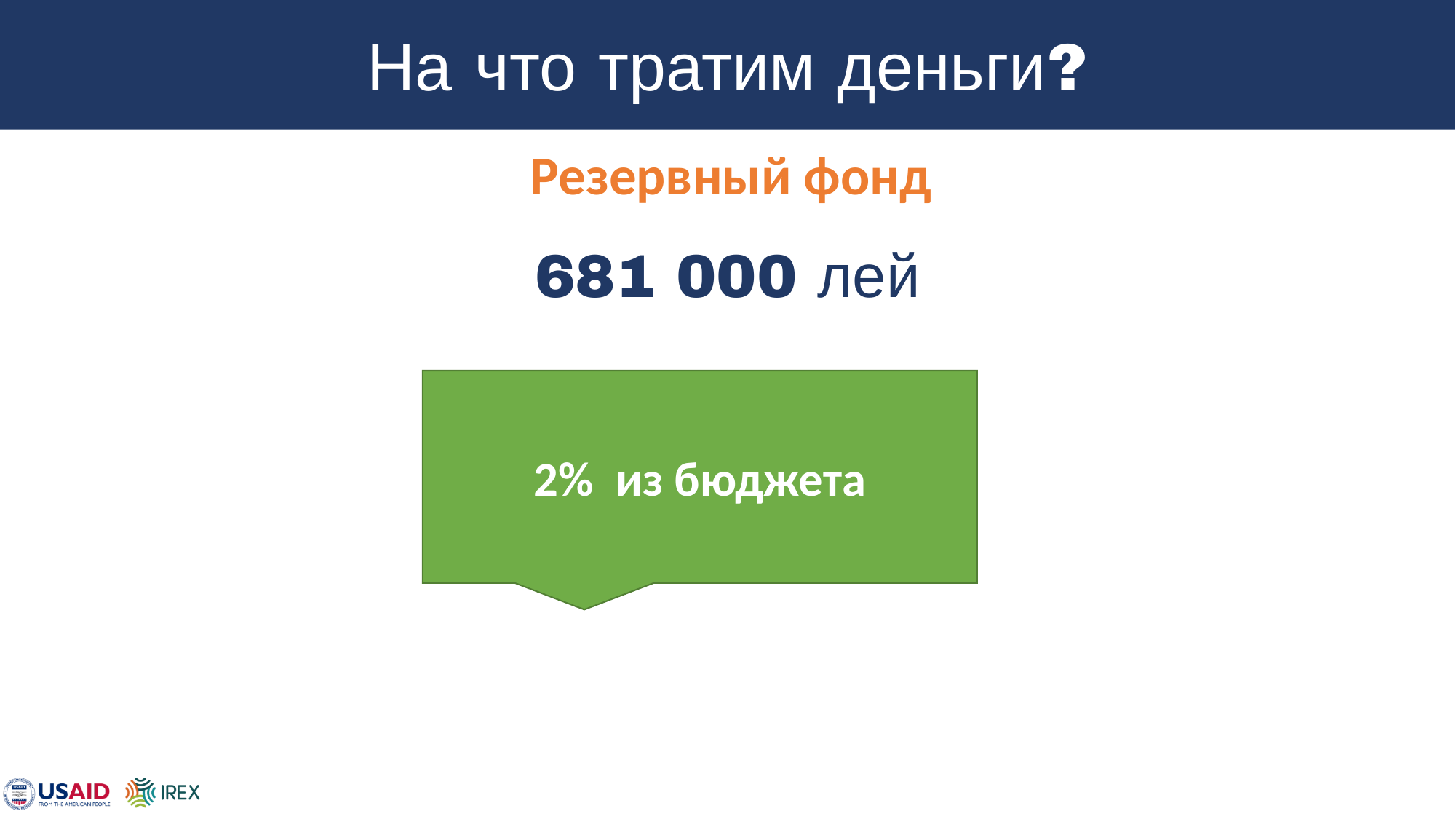

# На что тратим деньги?
Резервный фонд
681 000 лей
2%  из бюджета